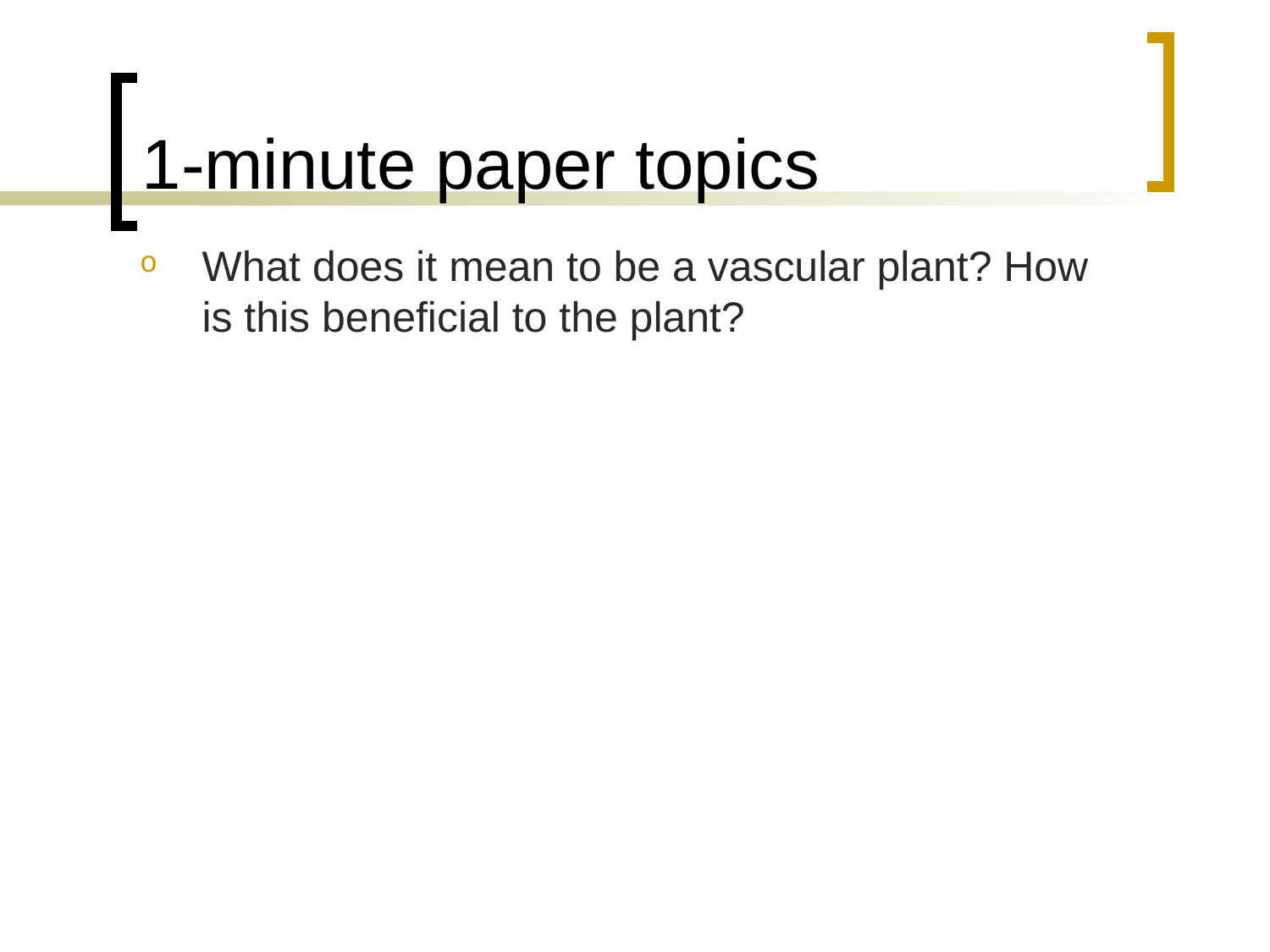

# 1-minute paper topics
What does it mean to be a vascular plant? How is this beneficial to the plant?